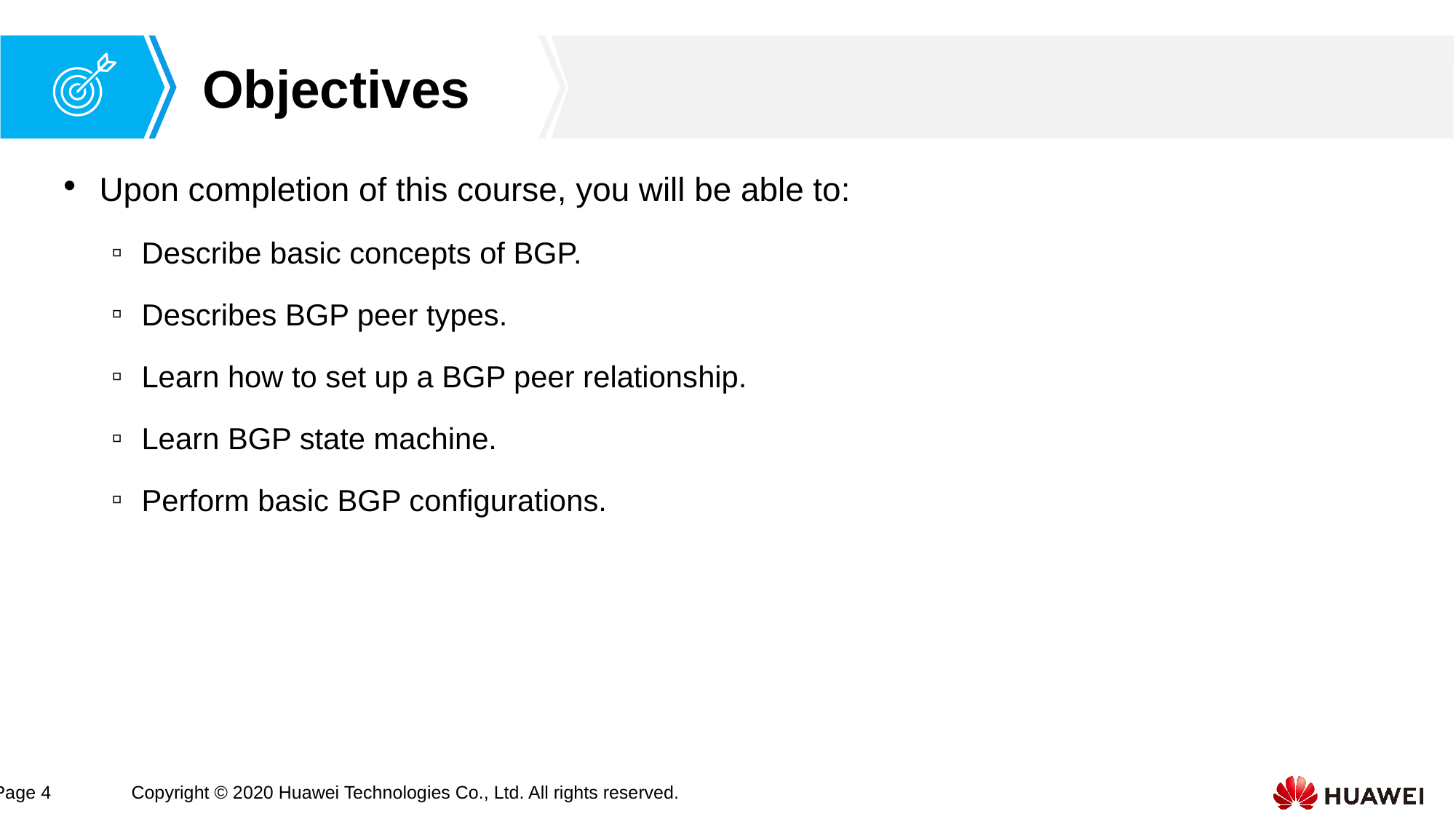

Upon completion of this course, you will be able to:
Describe basic concepts of BGP.
Describes BGP peer types.
Learn how to set up a BGP peer relationship.
Learn BGP state machine.
Perform basic BGP configurations.